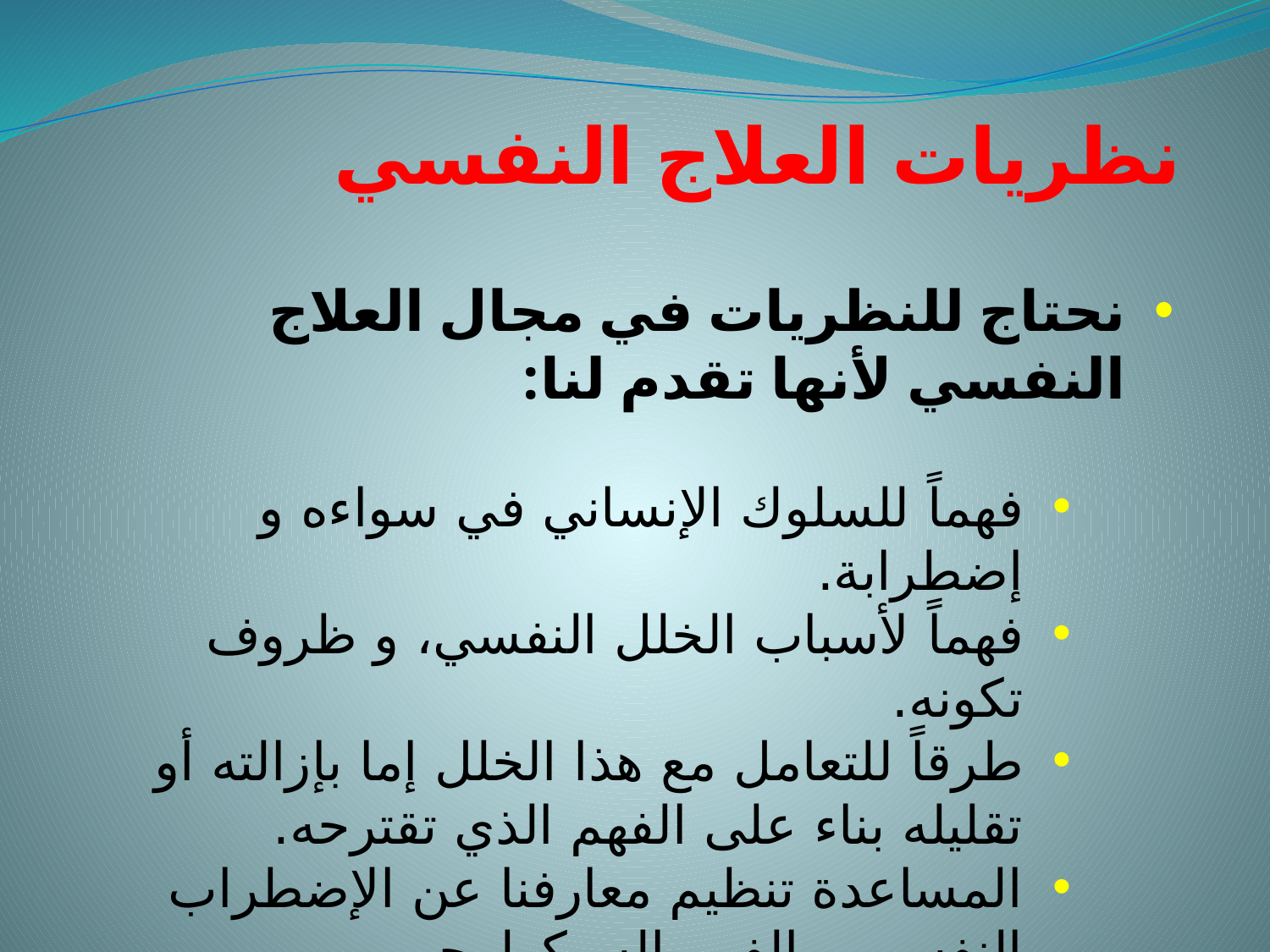

نظريات العلاج النفسي

نحتاج للنظريات في مجال العلاج النفسي لأنها تقدم لنا:

فهماً للسلوك الإنساني في سواءه و إضطرابة.
فهماً لأسباب الخلل النفسي، و ظروف تكونه.
طرقاً للتعامل مع هذا الخلل إما بإزالته أو تقليله بناء على الفهم الذي تقترحه.
المساعدة تنظيم معارفنا عن الإضطراب النفسي – الفهم السيكولوجي.
إطاراً عاماً نشتق منه الفرضيات (الإحتمالات و التوقعات) الخاصة بأسباب الإضطراب النفسي بهدف دراسته علمياً و التحقق من ذلك.